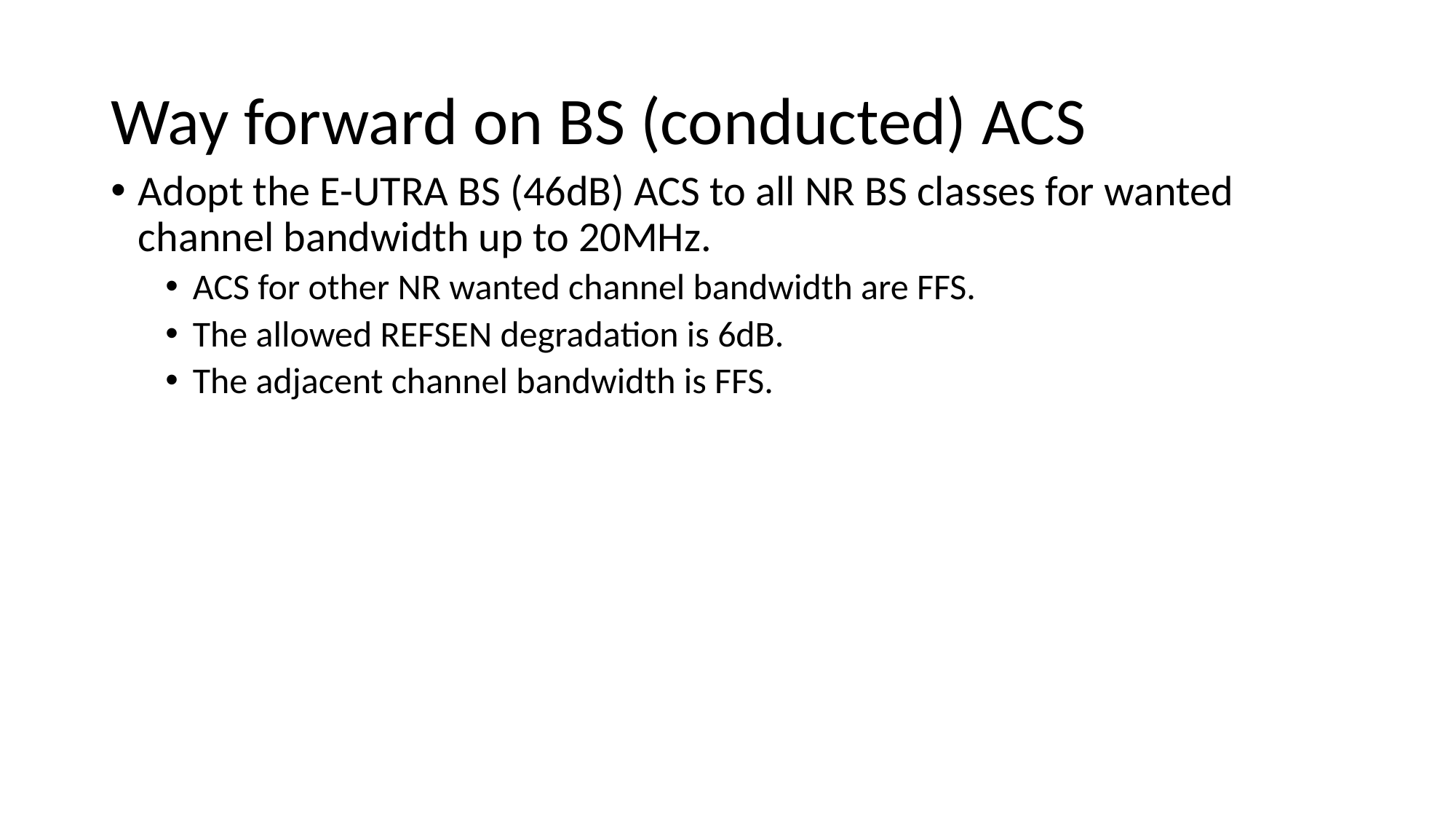

# Way forward on BS (conducted) ACS
Adopt the E-UTRA BS (46dB) ACS to all NR BS classes for wanted channel bandwidth up to 20MHz.
ACS for other NR wanted channel bandwidth are FFS.
The allowed REFSEN degradation is 6dB.
The adjacent channel bandwidth is FFS.